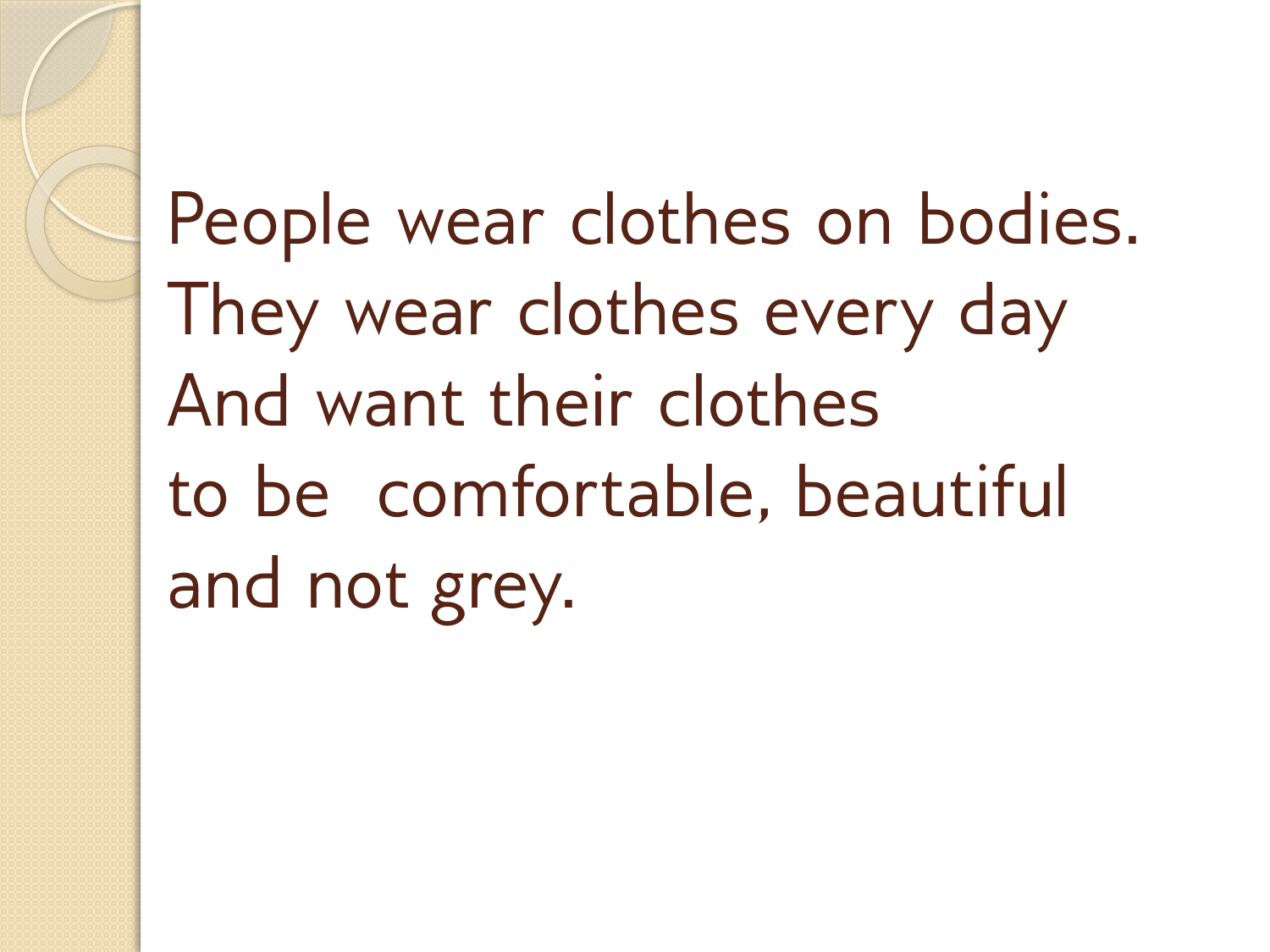

# People wear clothes on bodies. They wear clothes every day And want their clothes to be  comfortable, beautiful and not grey.